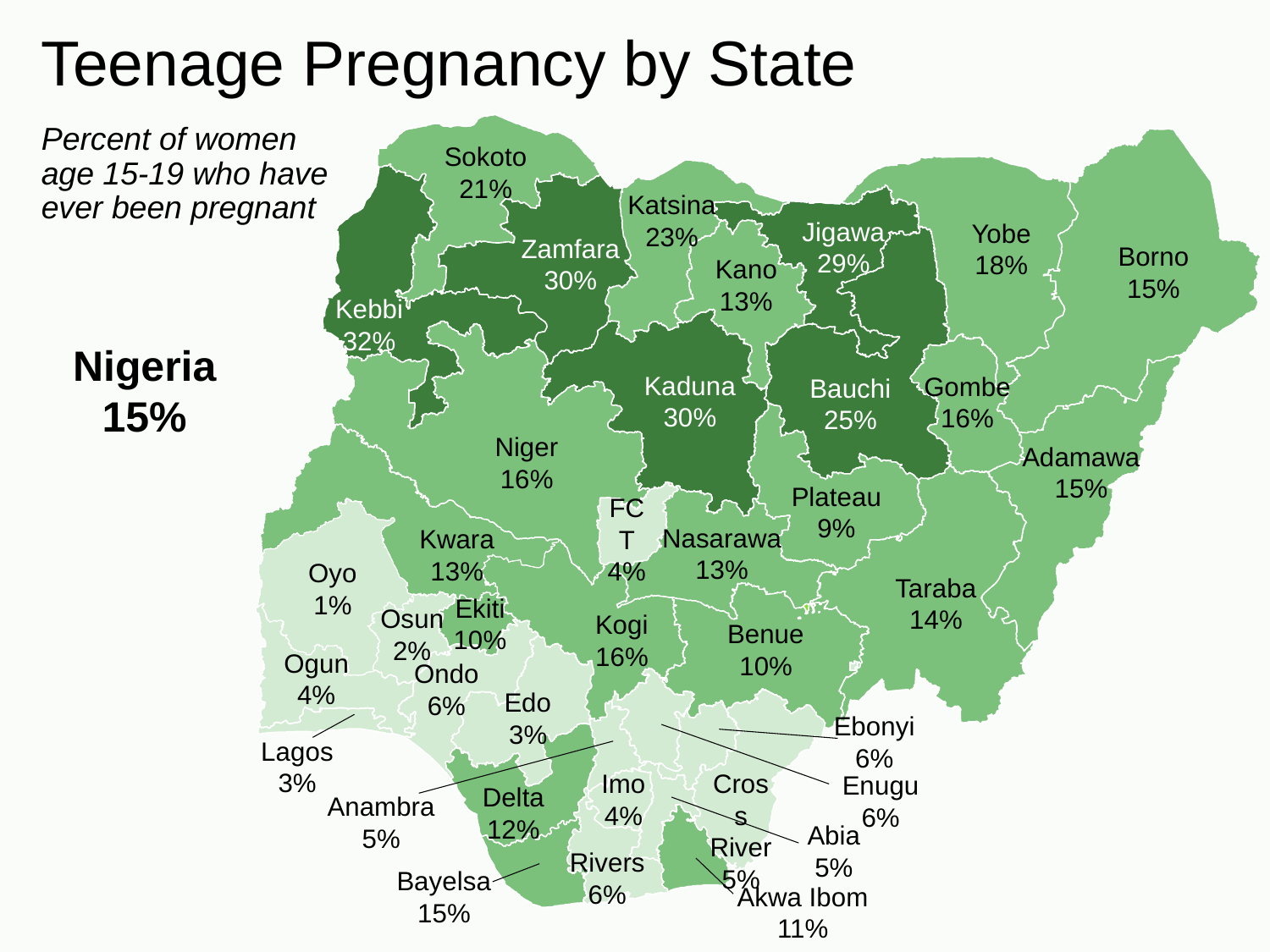

# Teenage Pregnancy by State

Percent of women age 15-19 who have ever been pregnant

Sokoto
21%
Katsina
23%
Jigawa
29%
Yobe
18%
Zamfara
30%
Borno
15%
Kano
13%
Kebbi
32%
Kaduna
30%
Gombe
16%
Bauchi
25%
Niger
16%
Adamawa
15%
Plateau
9%
FCT
4%
Nasarawa
13%
Kwara
13%
Taraba
14%
Oyo
1%
Osun
2%
Kogi
16%
Ogun
4%
Ondo
6%
Ekiti
10%
Ebonyi
6%
Benue
10%
Edo
3%
Cross River
5%
Enugu
6%
Anambra
5%
Abia
5%
Rivers
6%
Bayelsa
15%
Akwa Ibom
11%

Nigeria
15%

Lagos
3%

Imo
4%

Delta
12%